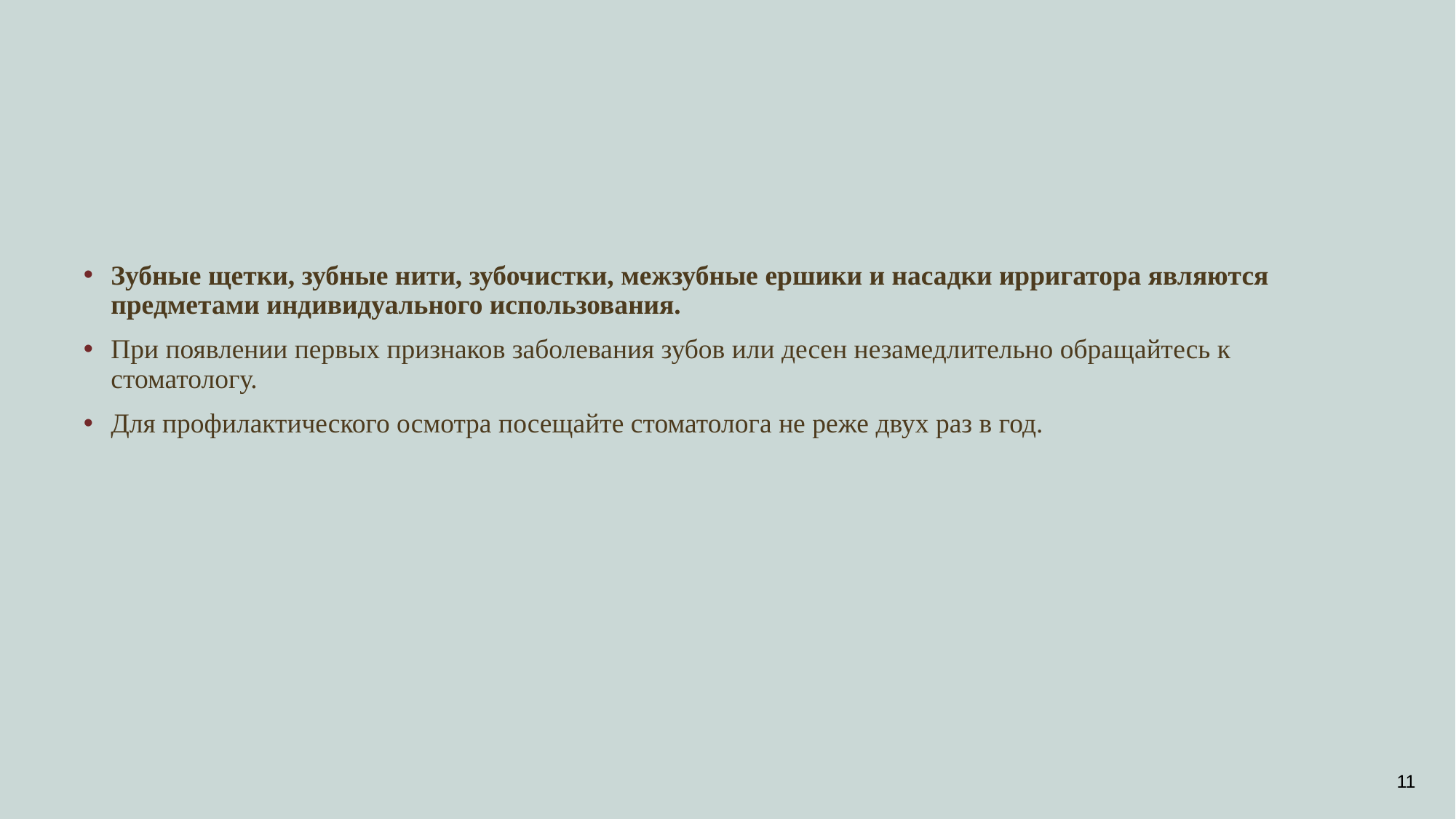

Зубные щетки, зубные нити, зубочистки, межзубные ершики и насадки ирригатора являются предметами индивидуального использования.
При появлении первых признаков заболевания зубов или десен незамедлительно обращайтесь к стоматологу.
Для профилактического осмотра посещайте стоматолога не реже двух раз в год.

11